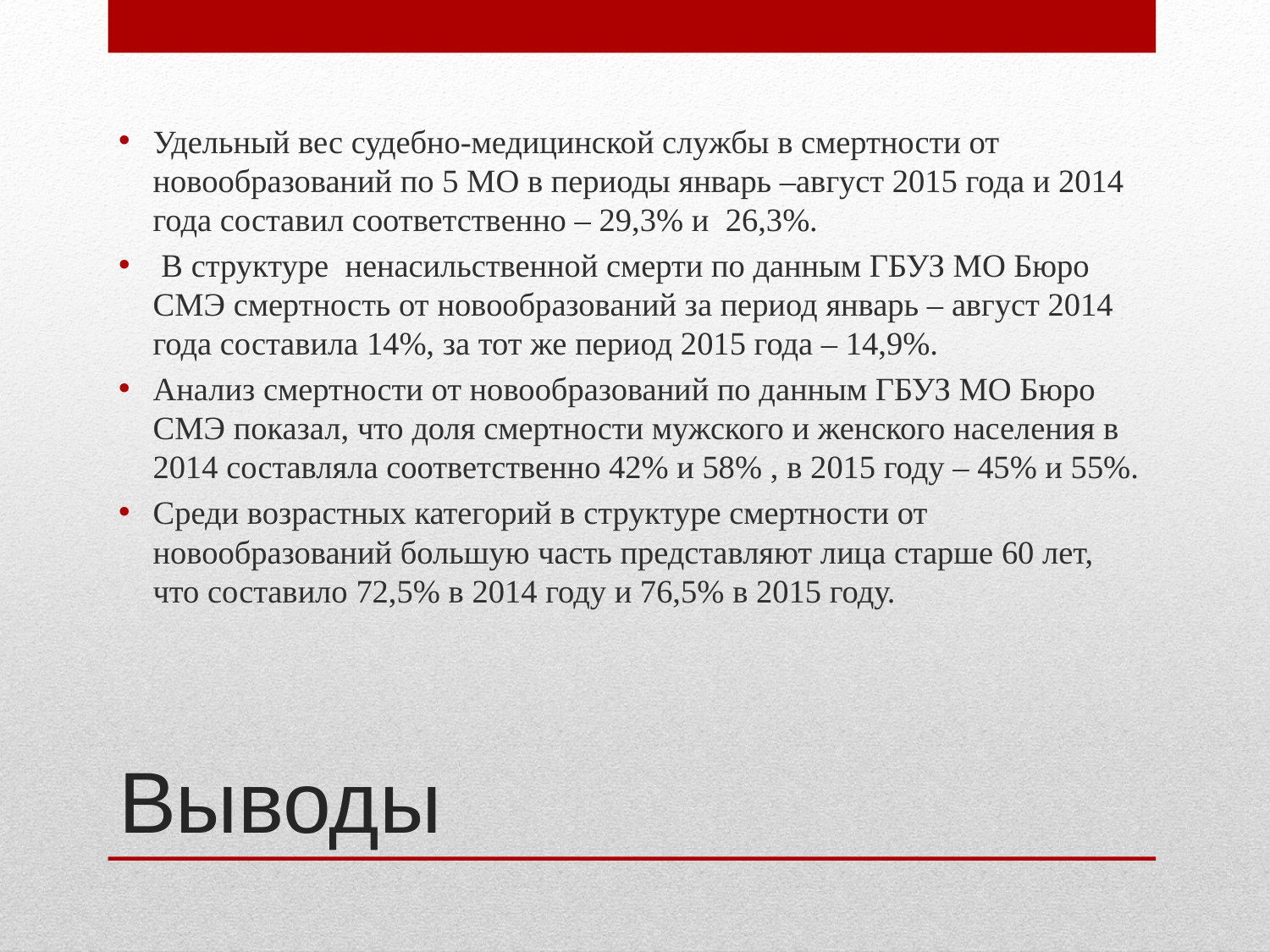

Удельный вес судебно-медицинской службы в смертности от новообразований по 5 МО в периоды январь –август 2015 года и 2014 года составил соответственно – 29,3% и  26,3%.
 В структуре  ненасильственной смерти по данным ГБУЗ МО Бюро СМЭ смертность от новообразований за период январь – август 2014 года составила 14%, за тот же период 2015 года – 14,9%.
Анализ смертности от новообразований по данным ГБУЗ МО Бюро СМЭ показал, что доля смертности мужского и женского населения в 2014 составляла соответственно 42% и 58% , в 2015 году – 45% и 55%.
Среди возрастных категорий в структуре смертности от  новообразований большую часть представляют лица старше 60 лет, что составило 72,5% в 2014 году и 76,5% в 2015 году.
# Выводы